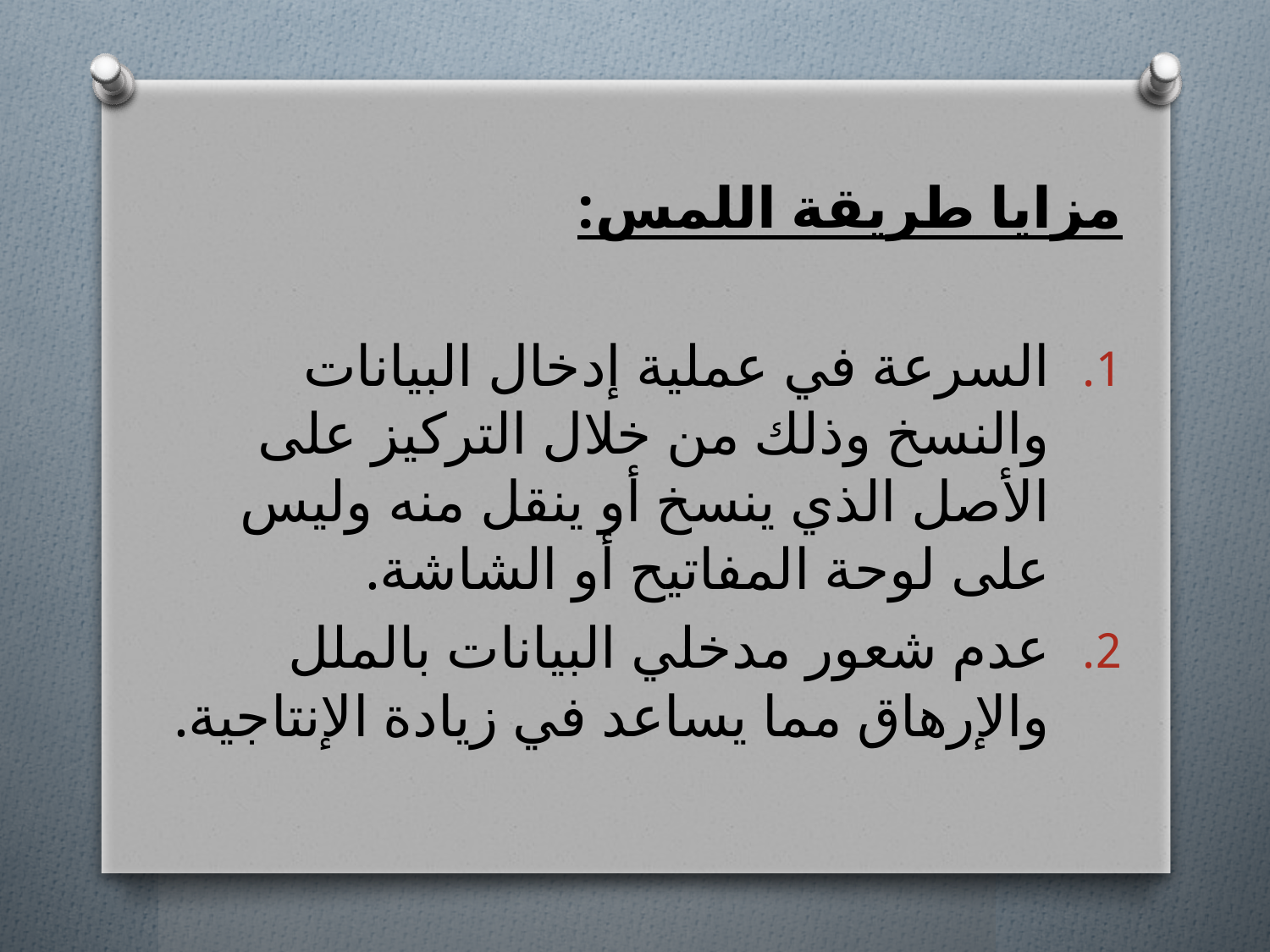

مزايا طريقة اللمس:

السرعة في عملية إدخال البيانات والنسخ وذلك من خلال التركيز على الأصل الذي ينسخ أو ينقل منه وليس على لوحة المفاتيح أو الشاشة.
عدم شعور مدخلي البيانات بالملل والإرهاق مما يساعد في زيادة الإنتاجية.